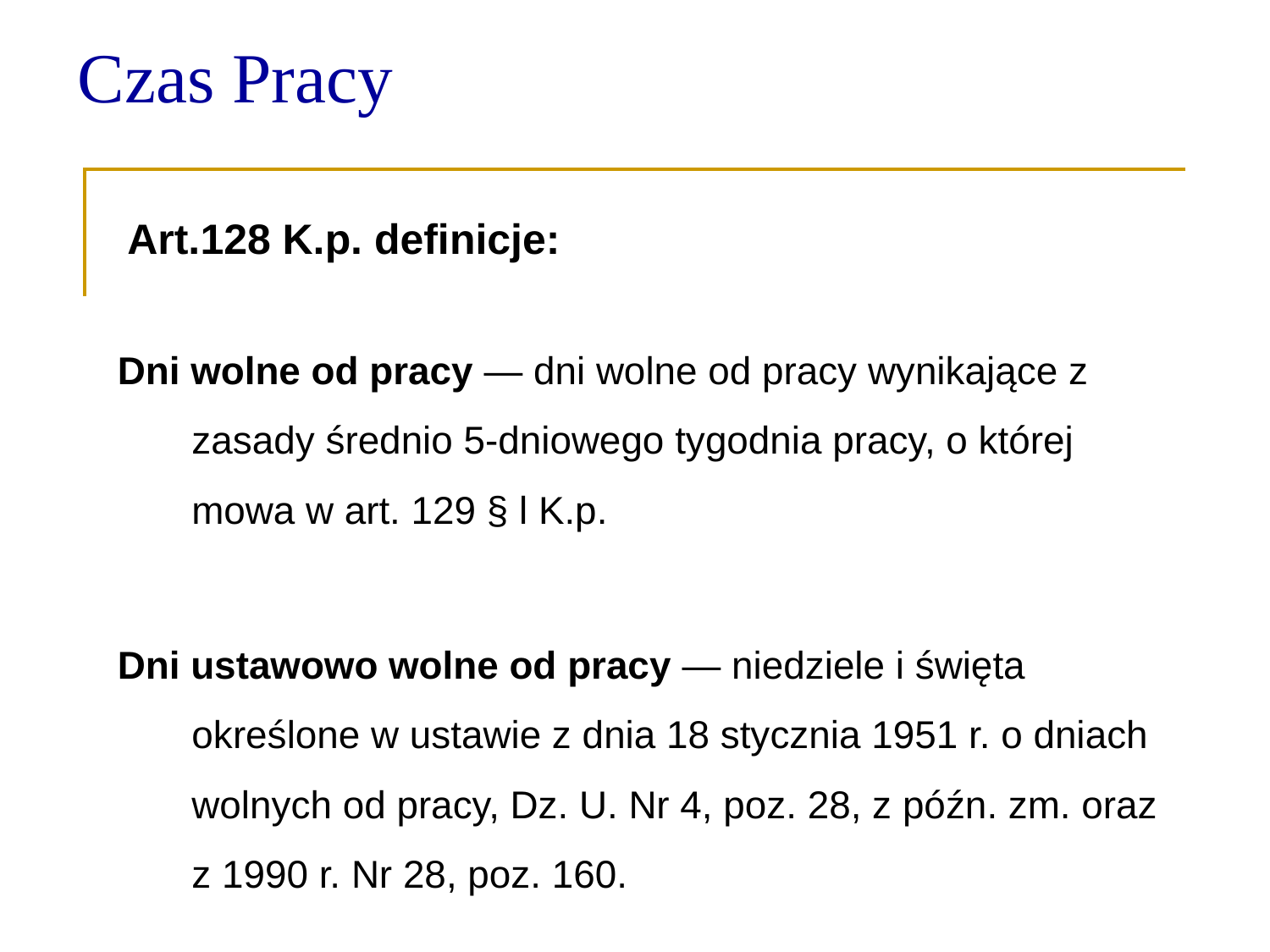

# Czas Pracy
Art.128 K.p. definicje:
Dni wolne od pracy — dni wolne od pracy wynikające z zasady średnio 5-dniowego tygodnia pracy, o której mowa w art. 129 § l K.p.

Dni ustawowo wolne od pracy — niedziele i święta określone w ustawie z dnia 18 stycznia 1951 r. o dniach wolnych od pracy, Dz. U. Nr 4, poz. 28, z późn. zm. oraz z 1990 r. Nr 28, poz. 160.